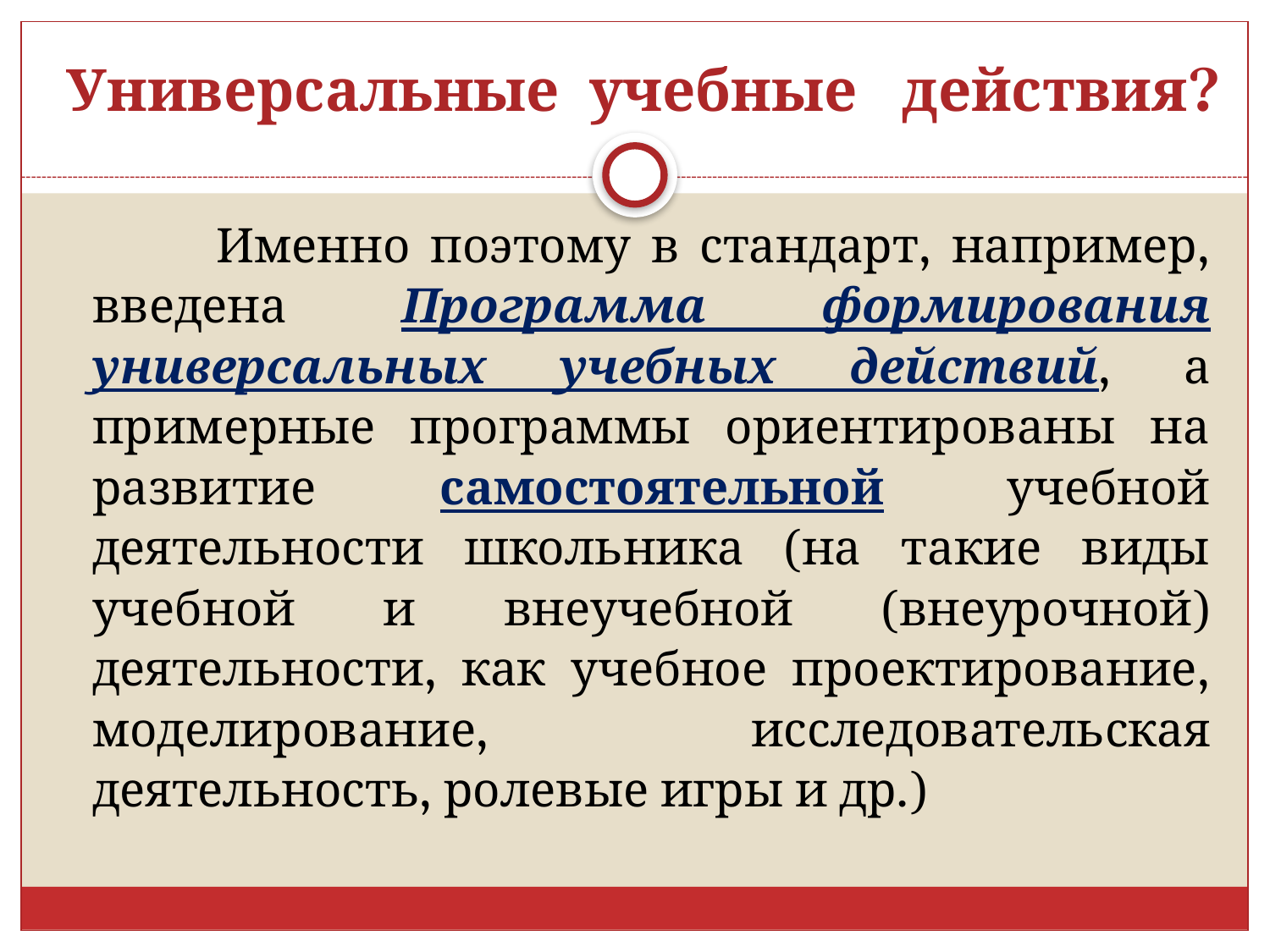

# Универсальные  учебные   действия?
        Именно поэтому в стандарт, например, введена Программа формирования универсальных учебных действий, а примерные программы ориентированы на развитие самостоятельной учебной деятельности школьника (на такие виды учебной и внеучебной (внеурочной) деятельности, как учебное проектирование, моделирование, исследовательская деятельность, ролевые игры и др.)